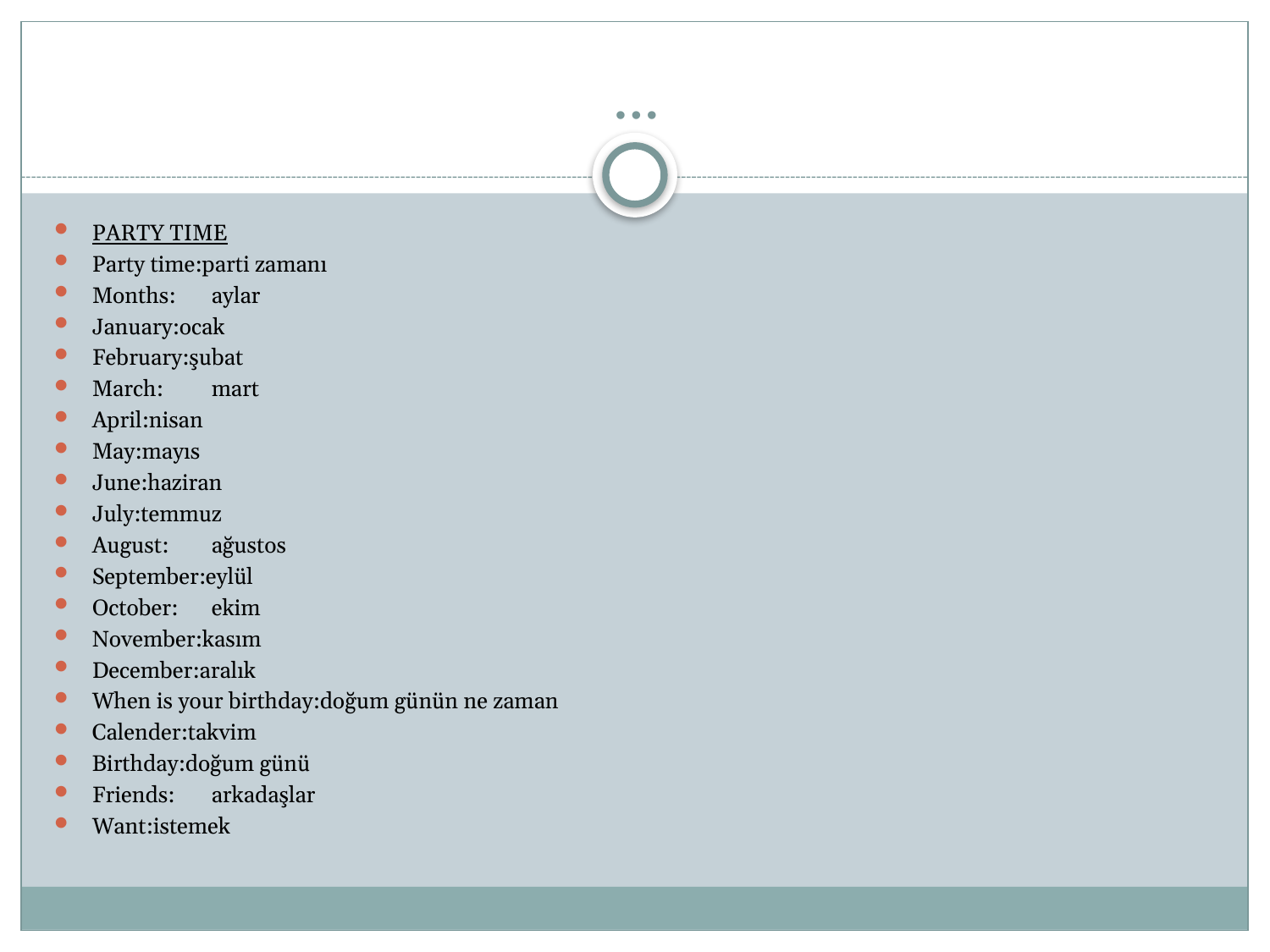

# …
PARTY TIME
Party time:parti zamanı
Months:	aylar
January:ocak
February:şubat
March:	mart
April:nisan
May:mayıs
June:haziran
July:temmuz
August:	ağustos
September:eylül
October:	ekim
November:kasım
December:aralık
When is your birthday:doğum günün ne zaman
Calender:takvim
Birthday:doğum günü
Friends:	arkadaşlar
Want:istemek